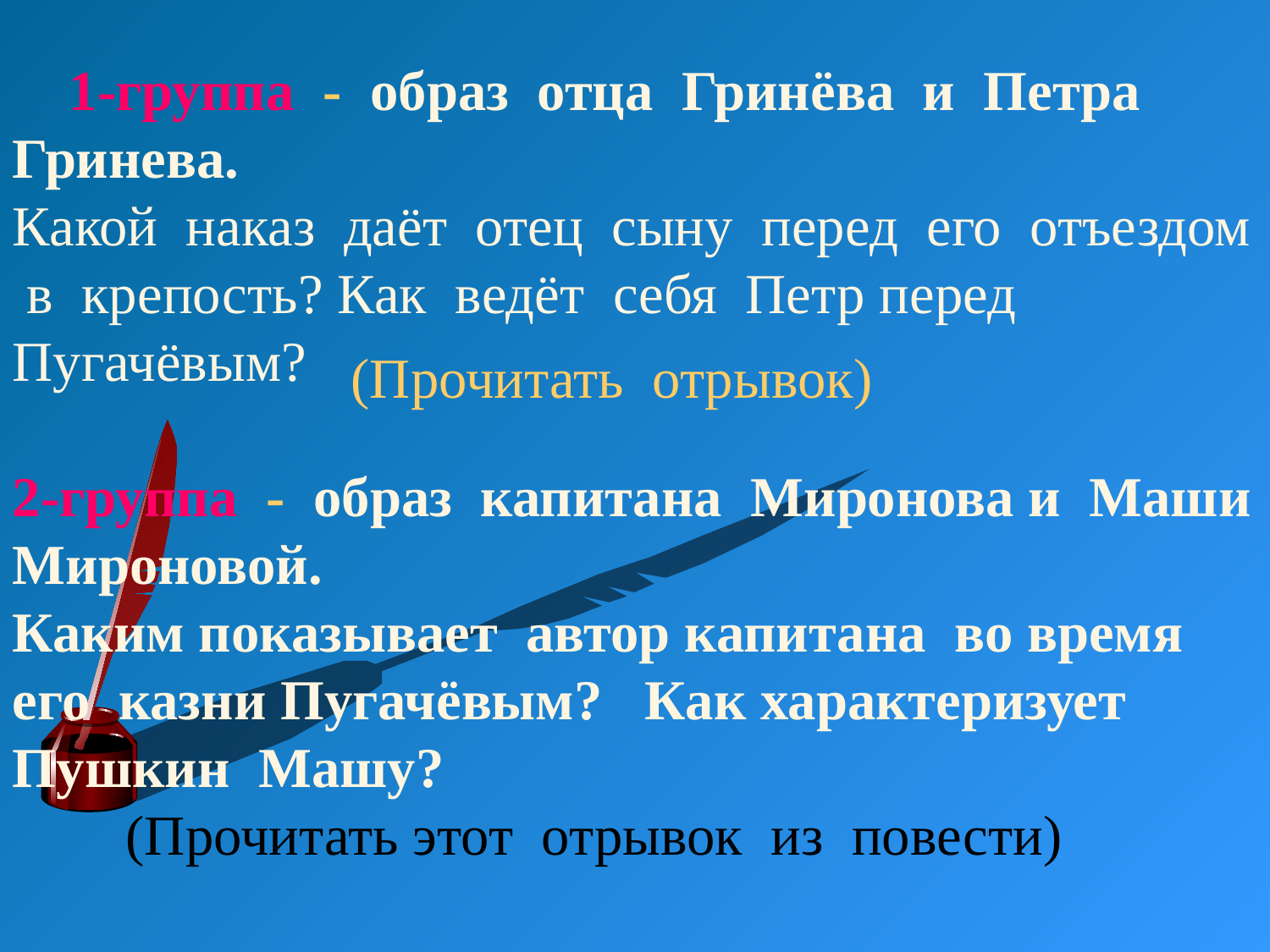

1-группа  -  образ  отца  Гринёва  и  Петра  Гринева.
Какой  наказ  даёт  отец  сыну  перед  его  отъездом  в  крепость? Как  ведёт  себя  Петр перед  Пугачёвым?

2-группа  -  образ  капитана  Миронова и  Маши Мироновой.
Каким показывает  автор капитана  во время  его  казни Пугачёвым?   Как характеризует  Пушкин  Машу?
        (Прочитать этот  отрывок  из  повести)

                      (Прочитать  отрывок)